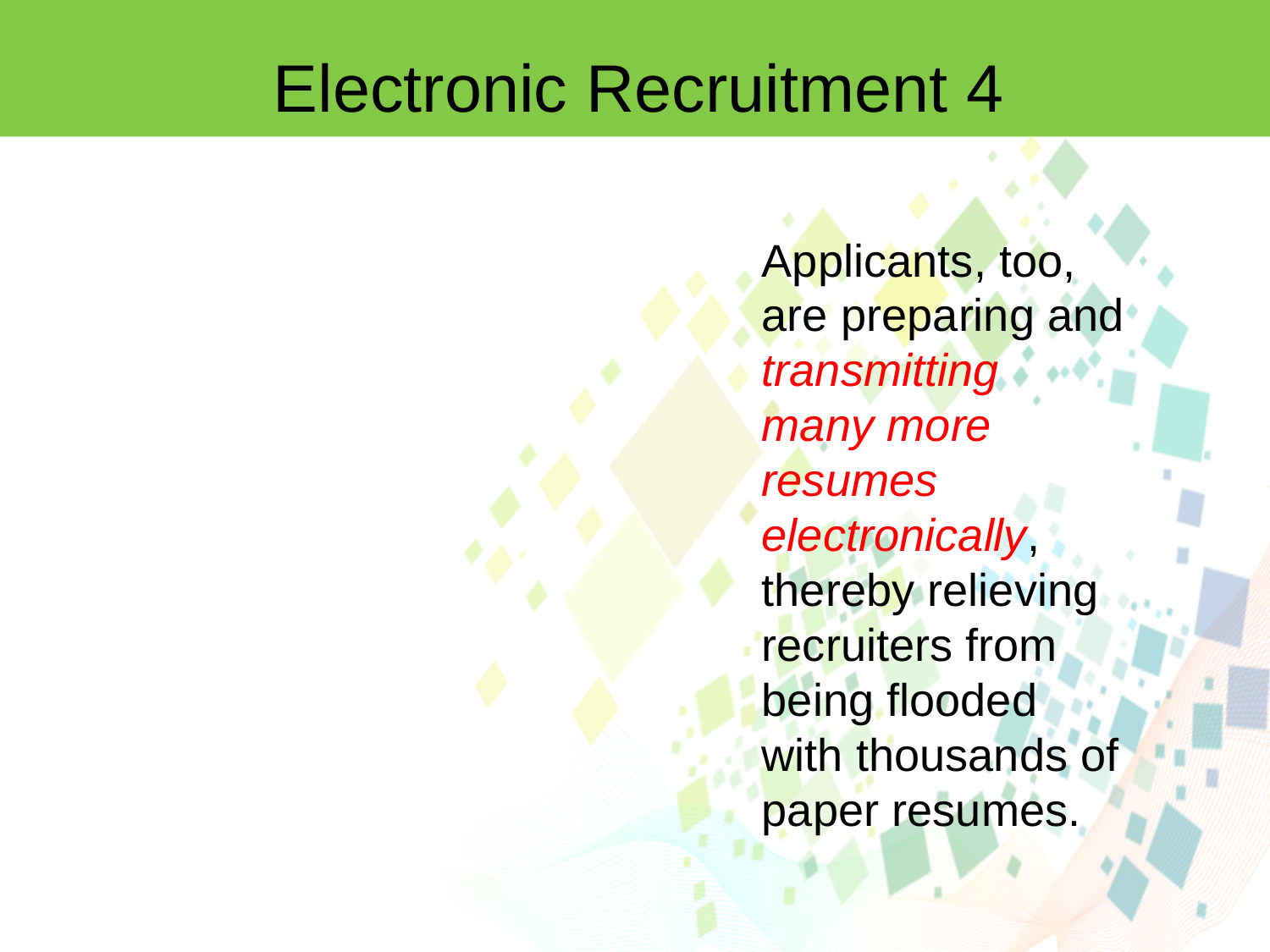

Electronic Recruitment 4
Applicants, too, are preparing and transmitting
many more resumes electronically, thereby relieving recruiters from being flooded
with thousands of paper resumes.